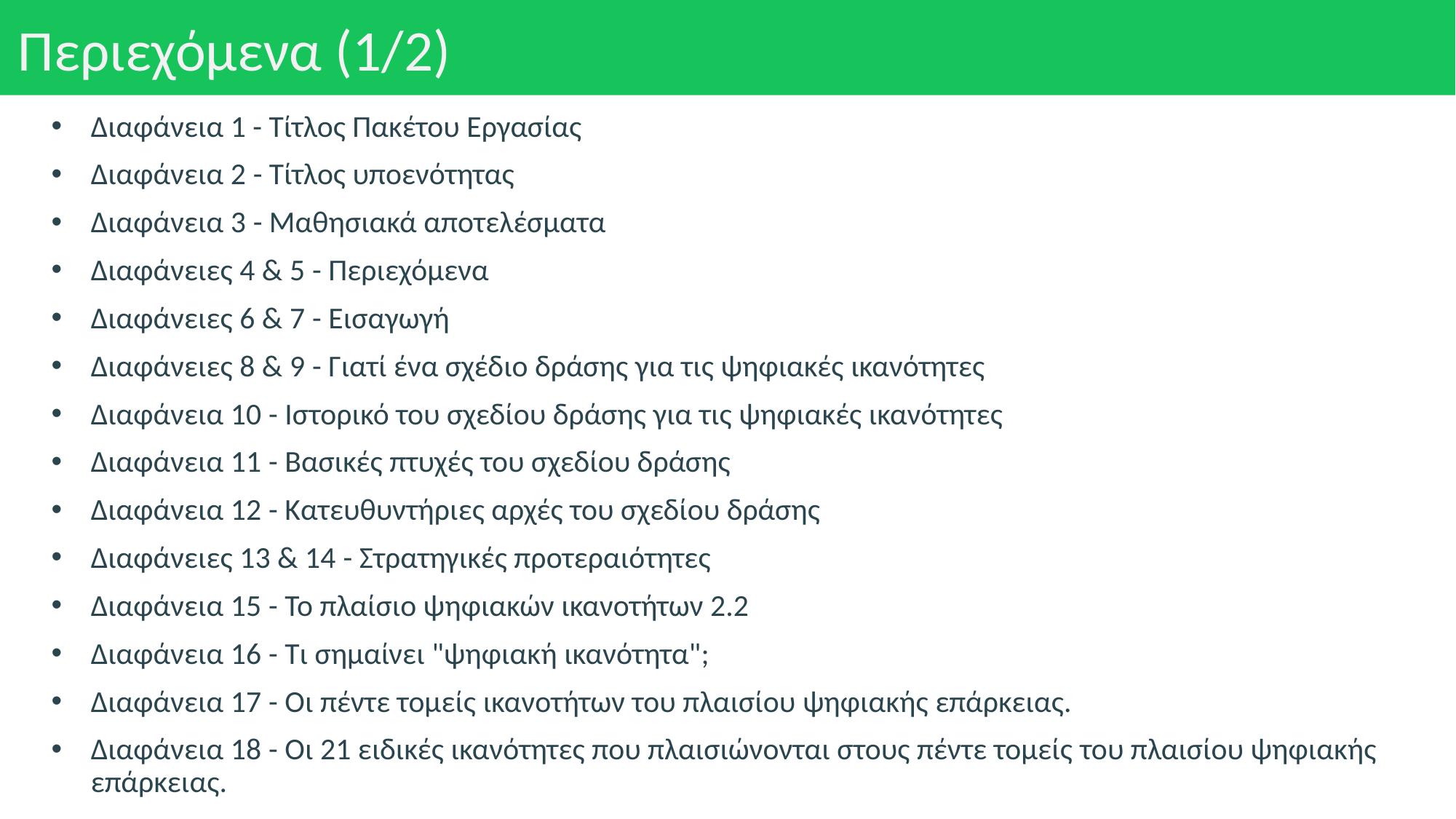

Περιεχόμενα (1/2)
Διαφάνεια 1 - Τίτλος Πακέτου Εργασίας
Διαφάνεια 2 - Τίτλος υποενότητας
Διαφάνεια 3 - Μαθησιακά αποτελέσματα
Διαφάνειες 4 & 5 - Περιεχόμενα
Διαφάνειες 6 & 7 - Εισαγωγή
Διαφάνειες 8 & 9 - Γιατί ένα σχέδιο δράσης για τις ψηφιακές ικανότητες
Διαφάνεια 10 - Ιστορικό του σχεδίου δράσης για τις ψηφιακές ικανότητες
Διαφάνεια 11 - Βασικές πτυχές του σχεδίου δράσης
Διαφάνεια 12 - Κατευθυντήριες αρχές του σχεδίου δράσης
Διαφάνειες 13 & 14 - Στρατηγικές προτεραιότητες
Διαφάνεια 15 - Το πλαίσιο ψηφιακών ικανοτήτων 2.2
Διαφάνεια 16 - Τι σημαίνει "ψηφιακή ικανότητα";
Διαφάνεια 17 - Οι πέντε τομείς ικανοτήτων του πλαισίου ψηφιακής επάρκειας.
Διαφάνεια 18 - Οι 21 ειδικές ικανότητες που πλαισιώνονται στους πέντε τομείς του πλαισίου ψηφιακής επάρκειας.